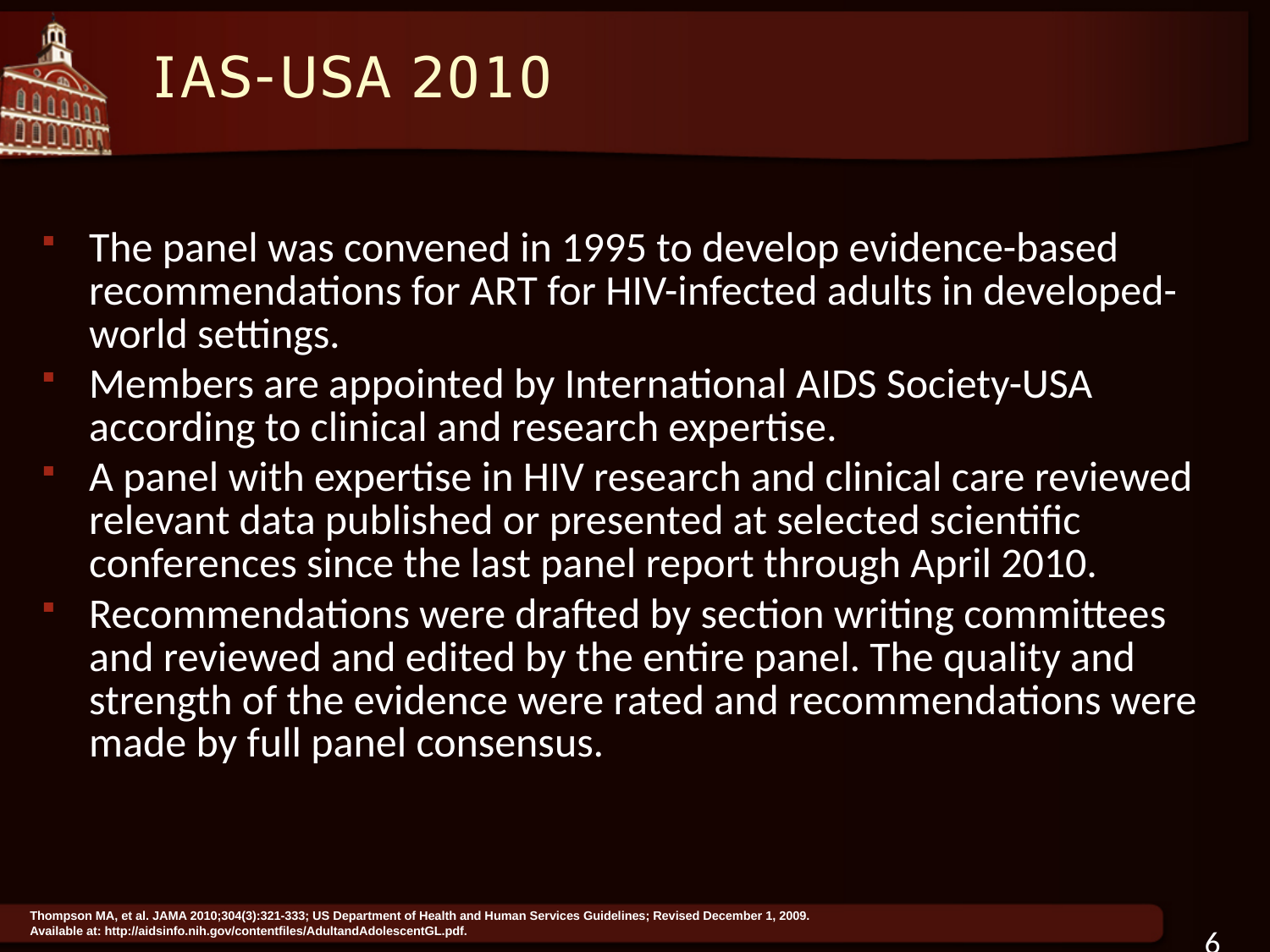

# IAS-USA 2010
The panel was convened in 1995 to develop evidence-based recommendations for ART for HIV-infected adults in developed-world settings.
Members are appointed by International AIDS Society-USA according to clinical and research expertise.
A panel with expertise in HIV research and clinical care reviewed relevant data published or presented at selected scientific conferences since the last panel report through April 2010.
Recommendations were drafted by section writing committees and reviewed and edited by the entire panel. The quality and strength of the evidence were rated and recommendations were made by full panel consensus.
Thompson MA, et al. JAMA 2010;304(3):321-333; US Department of Health and Human Services Guidelines; Revised December 1, 2009.
Available at: http://aidsinfo.nih.gov/contentfiles/AdultandAdolescentGL.pdf.
6